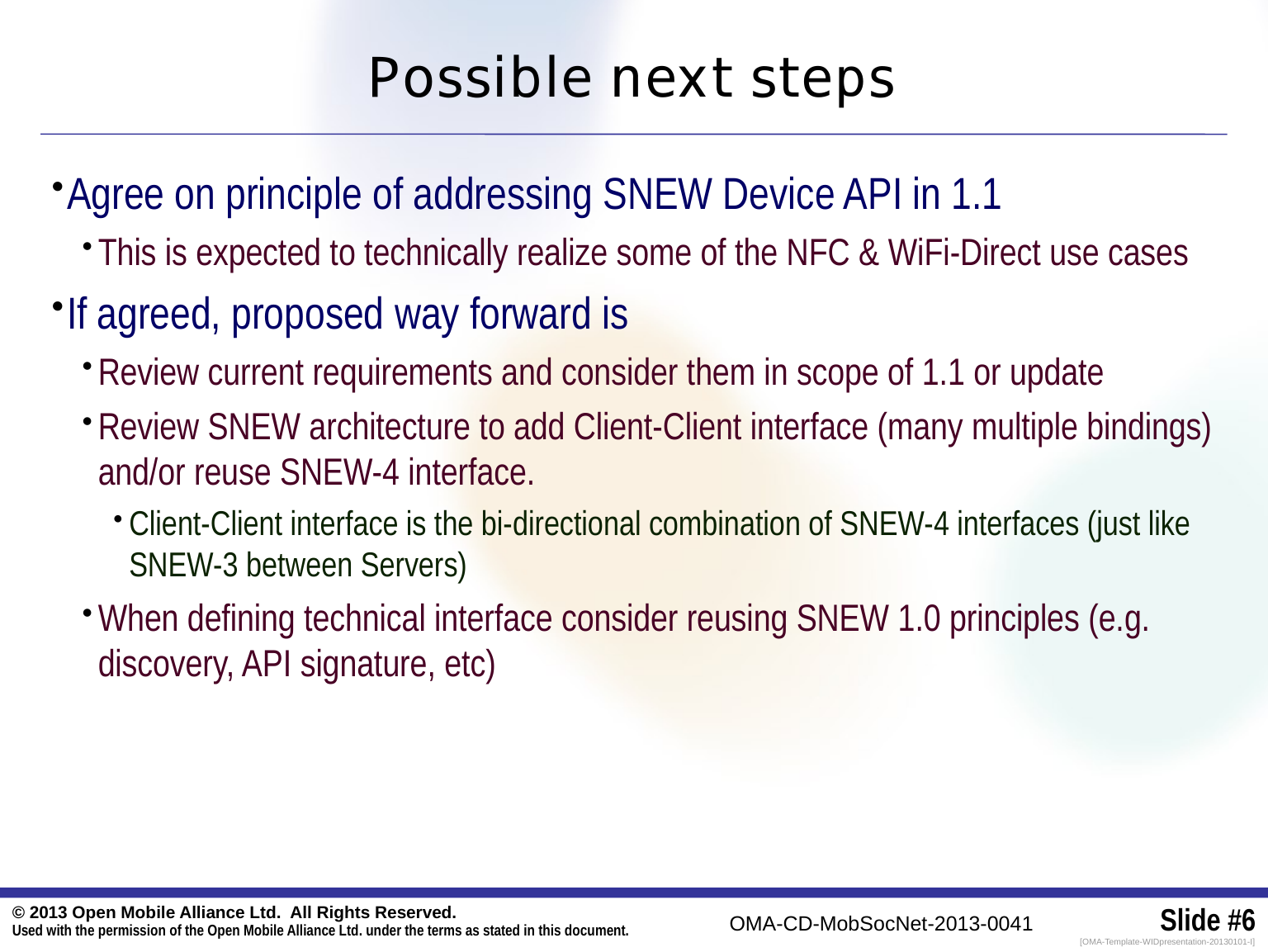

# Possible next steps
Agree on principle of addressing SNEW Device API in 1.1
This is expected to technically realize some of the NFC & WiFi-Direct use cases
If agreed, proposed way forward is
Review current requirements and consider them in scope of 1.1 or update
Review SNEW architecture to add Client-Client interface (many multiple bindings) and/or reuse SNEW-4 interface.
Client-Client interface is the bi-directional combination of SNEW-4 interfaces (just like SNEW-3 between Servers)
When defining technical interface consider reusing SNEW 1.0 principles (e.g. discovery, API signature, etc)